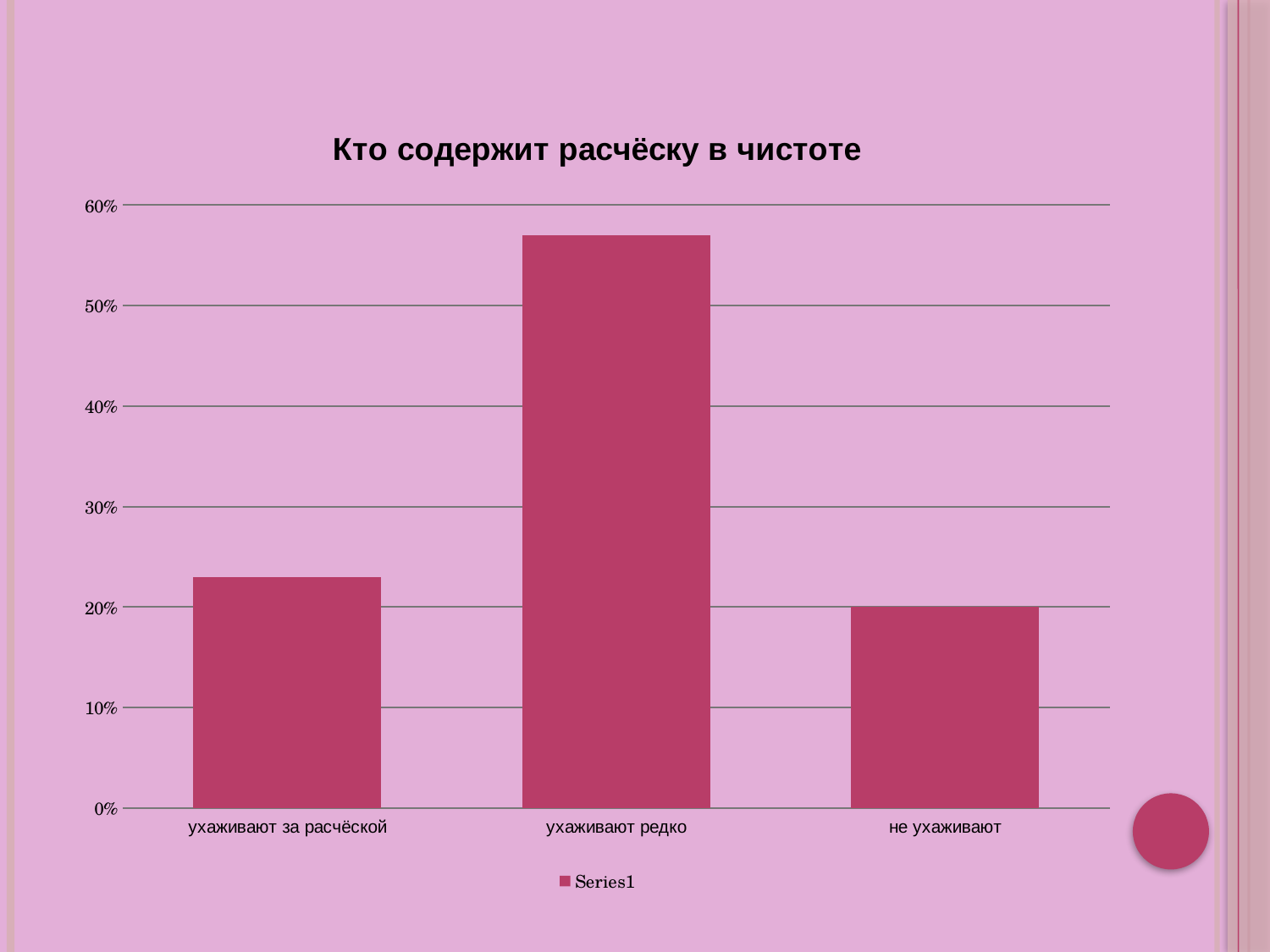

### Chart: Кто содержит расчёску в чистоте

| Category |  |
|---|---|
| ухаживают за расчёской | 0.23 |
| ухаживают редко | 0.57 |
| не ухаживают | 0.2 |